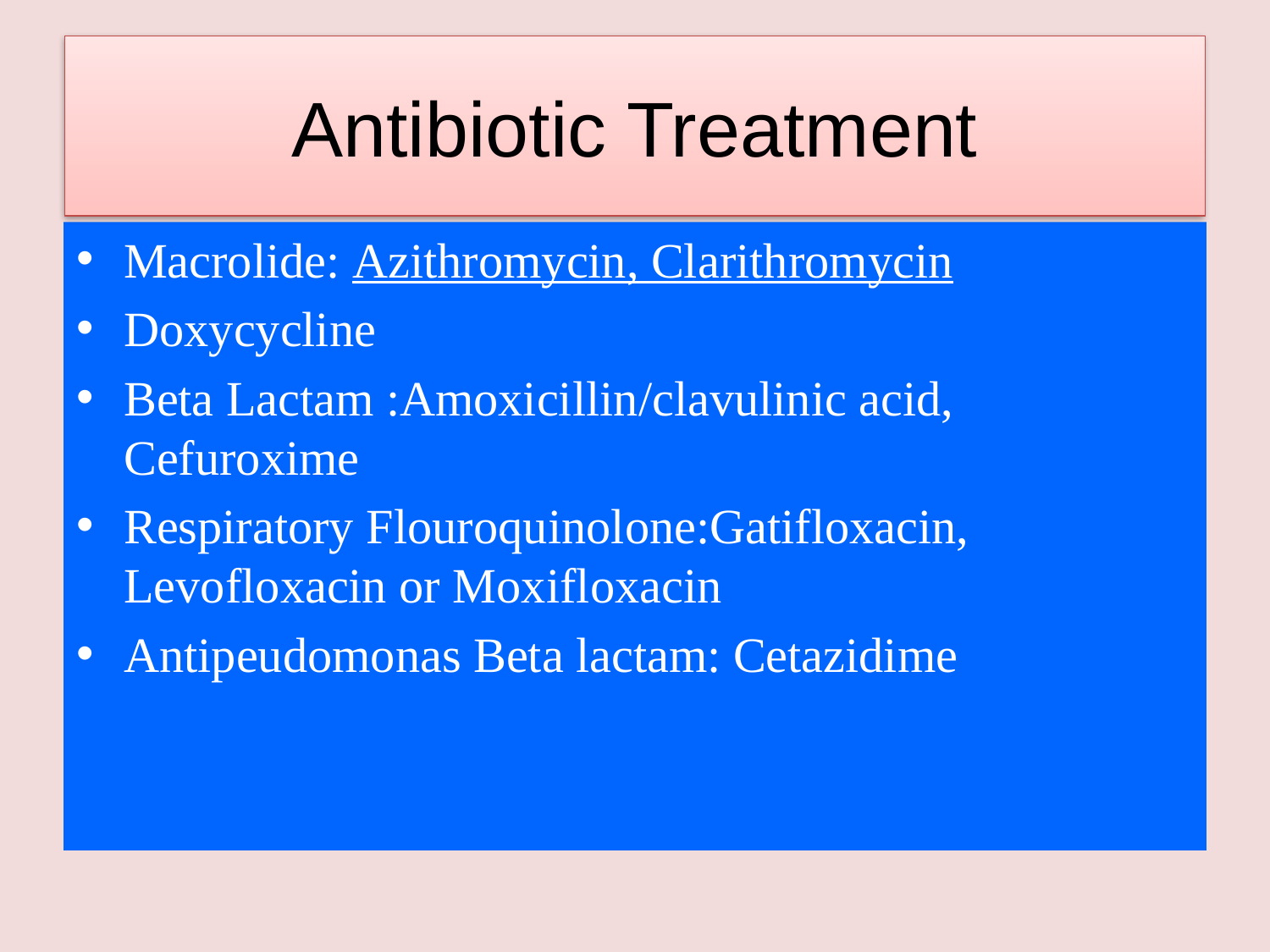

Antibiotic Treatment
Macrolide: Azithromycin, Clarithromycin
Doxycycline
Beta Lactam :Amoxicillin/clavulinic acid, Cefuroxime
Respiratory Flouroquinolone:Gatifloxacin, Levofloxacin or Moxifloxacin
Antipeudomonas Beta lactam: Cetazidime